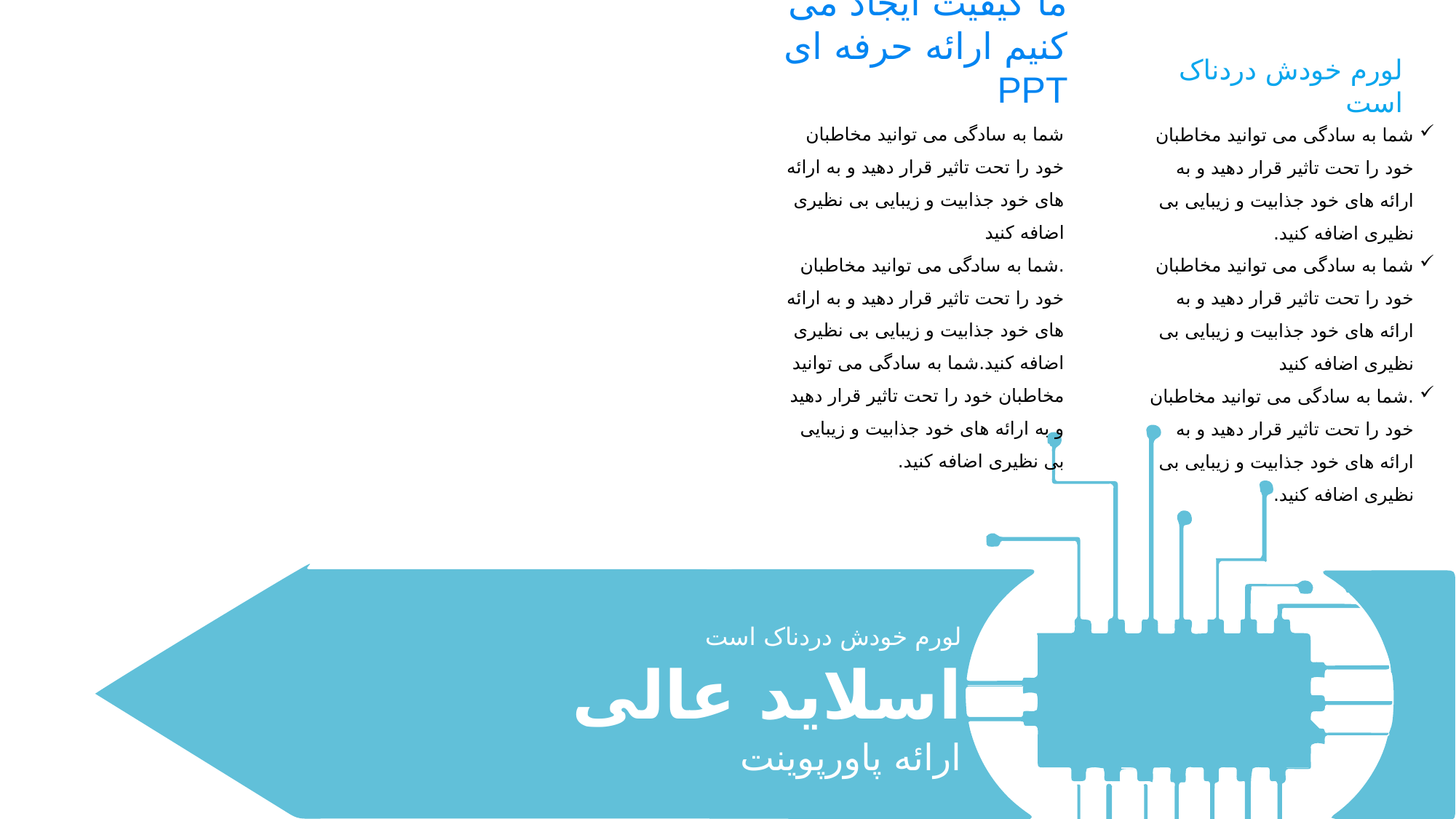

ما کیفیت ایجاد می کنیم ارائه حرفه ای PPT
لورم خودش دردناک است
شما به سادگی می توانید مخاطبان خود را تحت تاثیر قرار دهید و به ارائه های خود جذابیت و زیبایی بی نظیری اضافه کنید
.شما به سادگی می توانید مخاطبان خود را تحت تاثیر قرار دهید و به ارائه های خود جذابیت و زیبایی بی نظیری اضافه کنید.شما به سادگی می توانید مخاطبان خود را تحت تاثیر قرار دهید و به ارائه های خود جذابیت و زیبایی بی نظیری اضافه کنید.
شما به سادگی می توانید مخاطبان خود را تحت تاثیر قرار دهید و به ارائه های خود جذابیت و زیبایی بی نظیری اضافه کنید.
شما به سادگی می توانید مخاطبان خود را تحت تاثیر قرار دهید و به ارائه های خود جذابیت و زیبایی بی نظیری اضافه کنید
.شما به سادگی می توانید مخاطبان خود را تحت تاثیر قرار دهید و به ارائه های خود جذابیت و زیبایی بی نظیری اضافه کنید.

لورم خودش دردناک است
اسلاید عالی
ارائه پاورپوینت